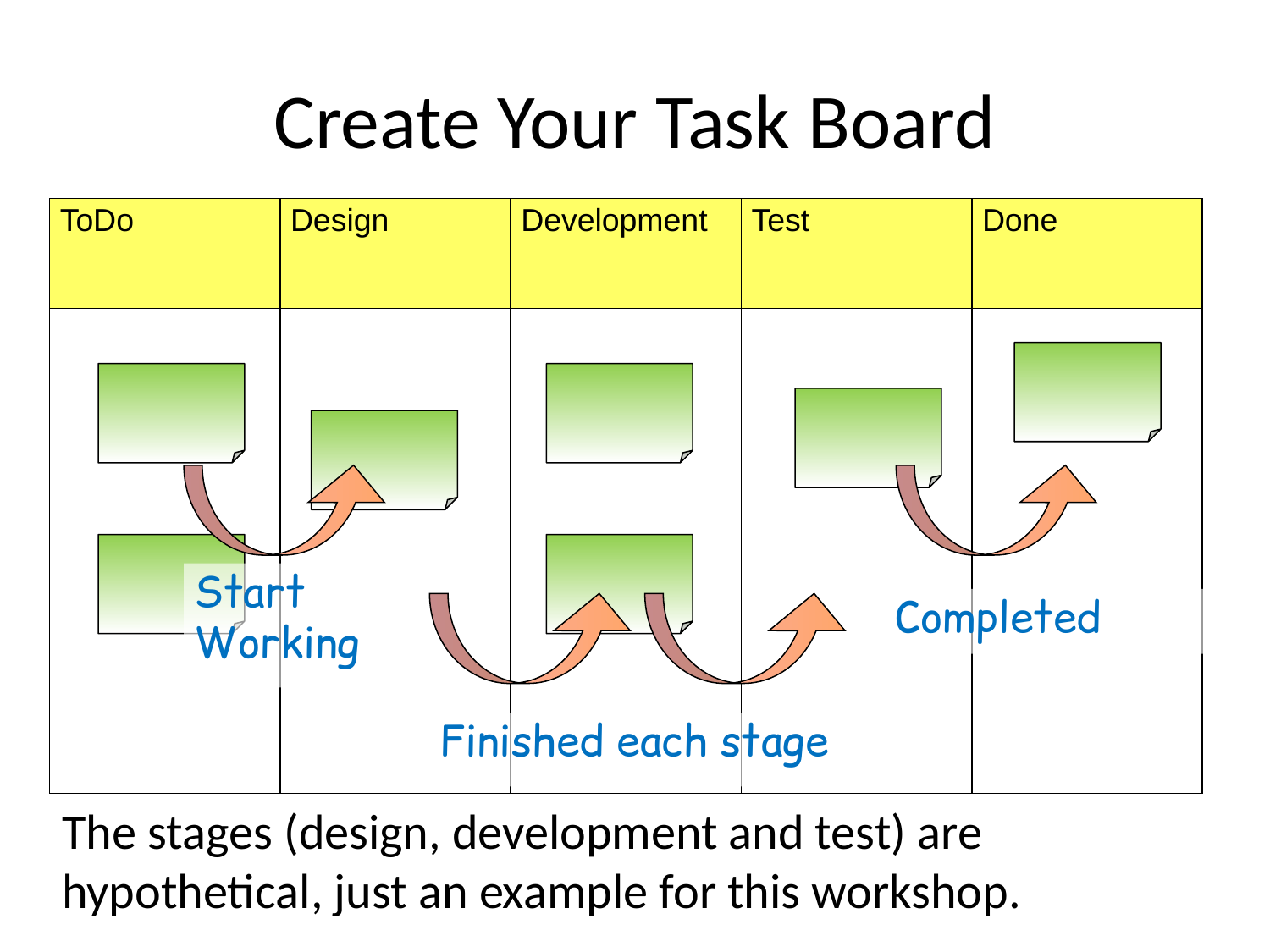

# Create Your Task Board

ToDo

Design

Development

Test

Done

Start Working
Completed

Finished each stage
The stages (design, development and test) are hypothetical, just an example for this workshop.